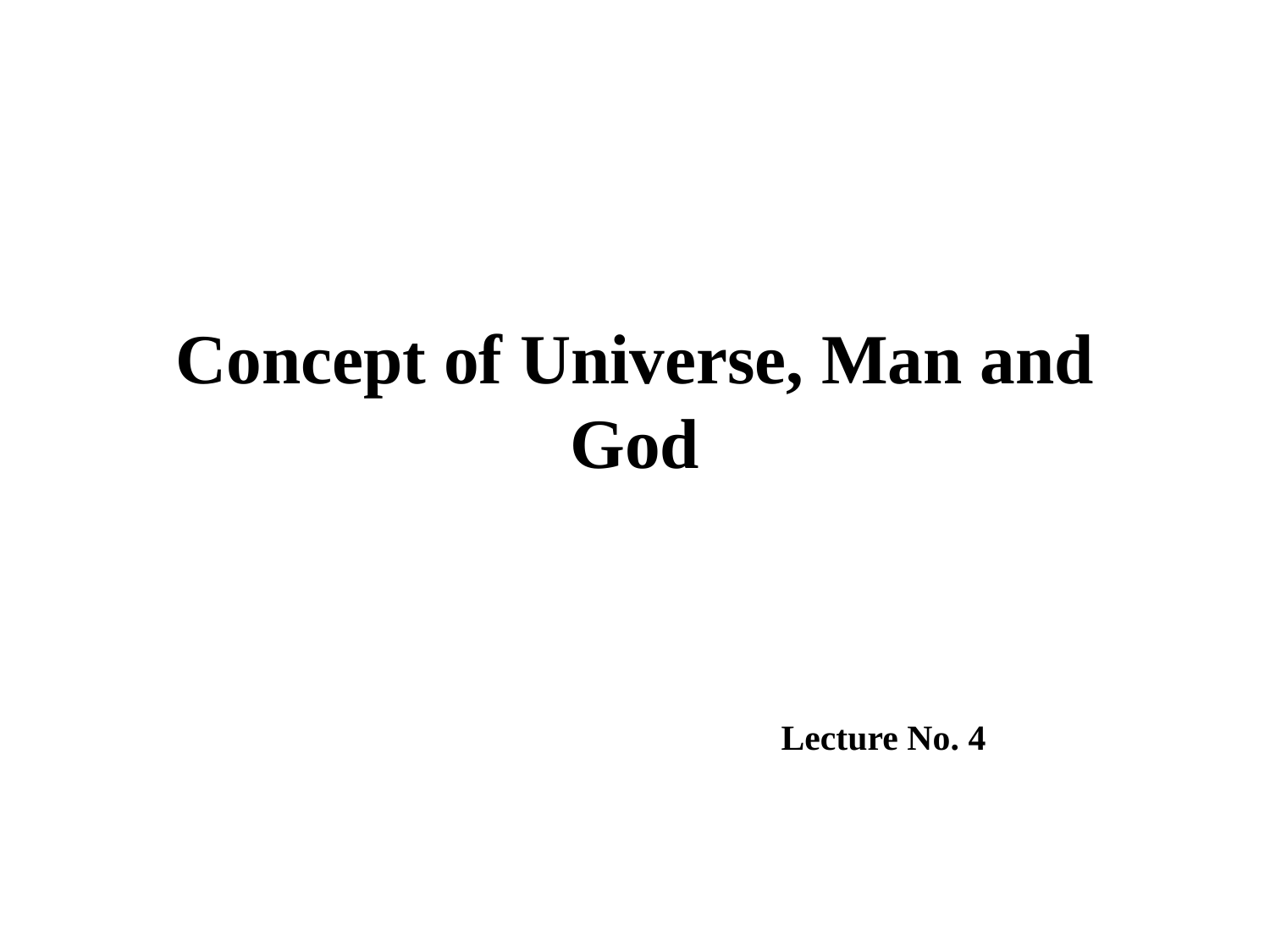

# Concept of Universe, Man and God
Lecture No. 4